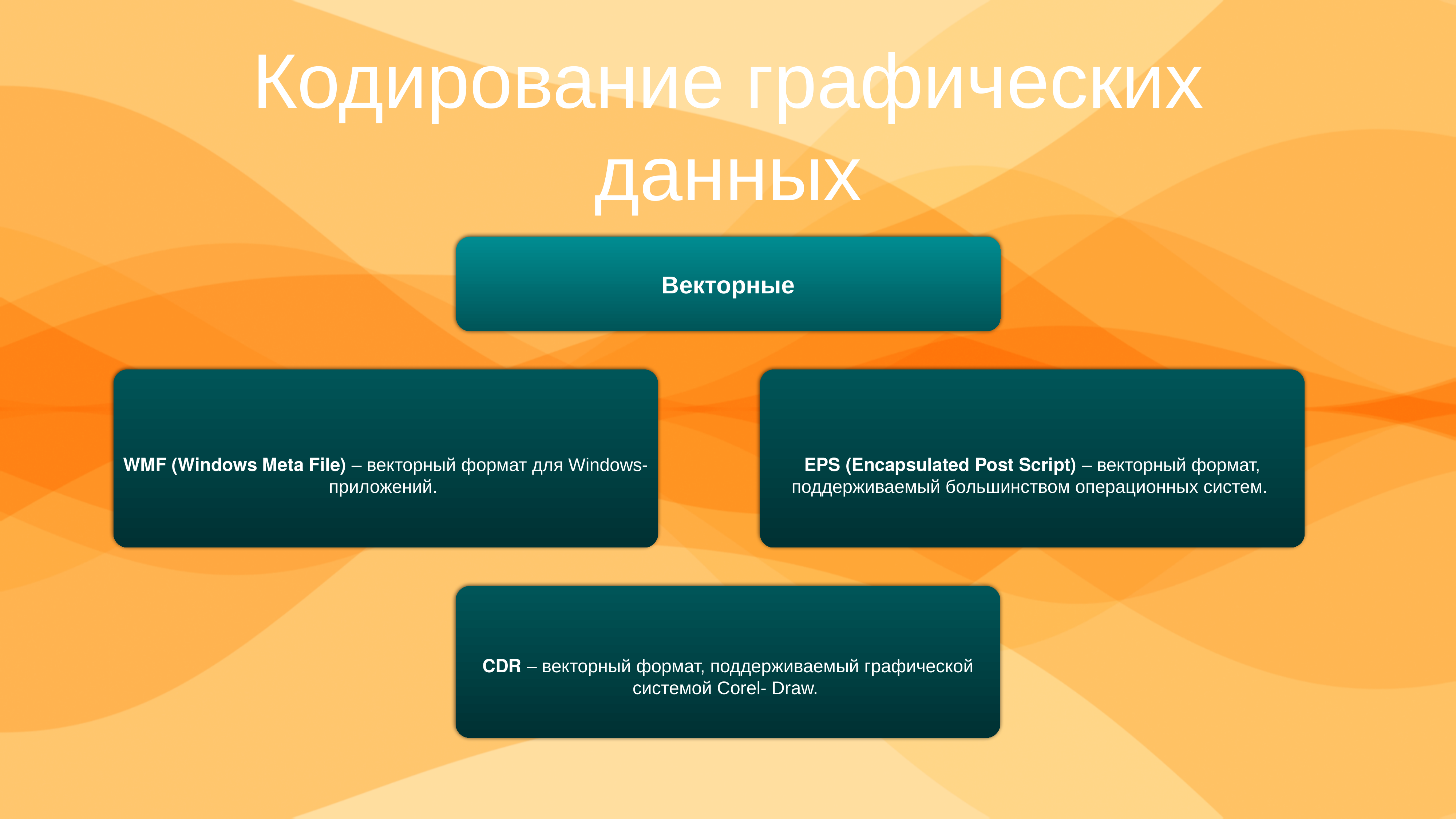

# Кодирование графических данных
Векторные
WMF (Windows Meta File) – векторный формат для Windows-приложений.

EPS (Encapsulated Post Script) – векторный формат, поддерживаемый большинством операционных систем.

CDR – векторный формат, поддерживаемый графической системой Corel- Draw.